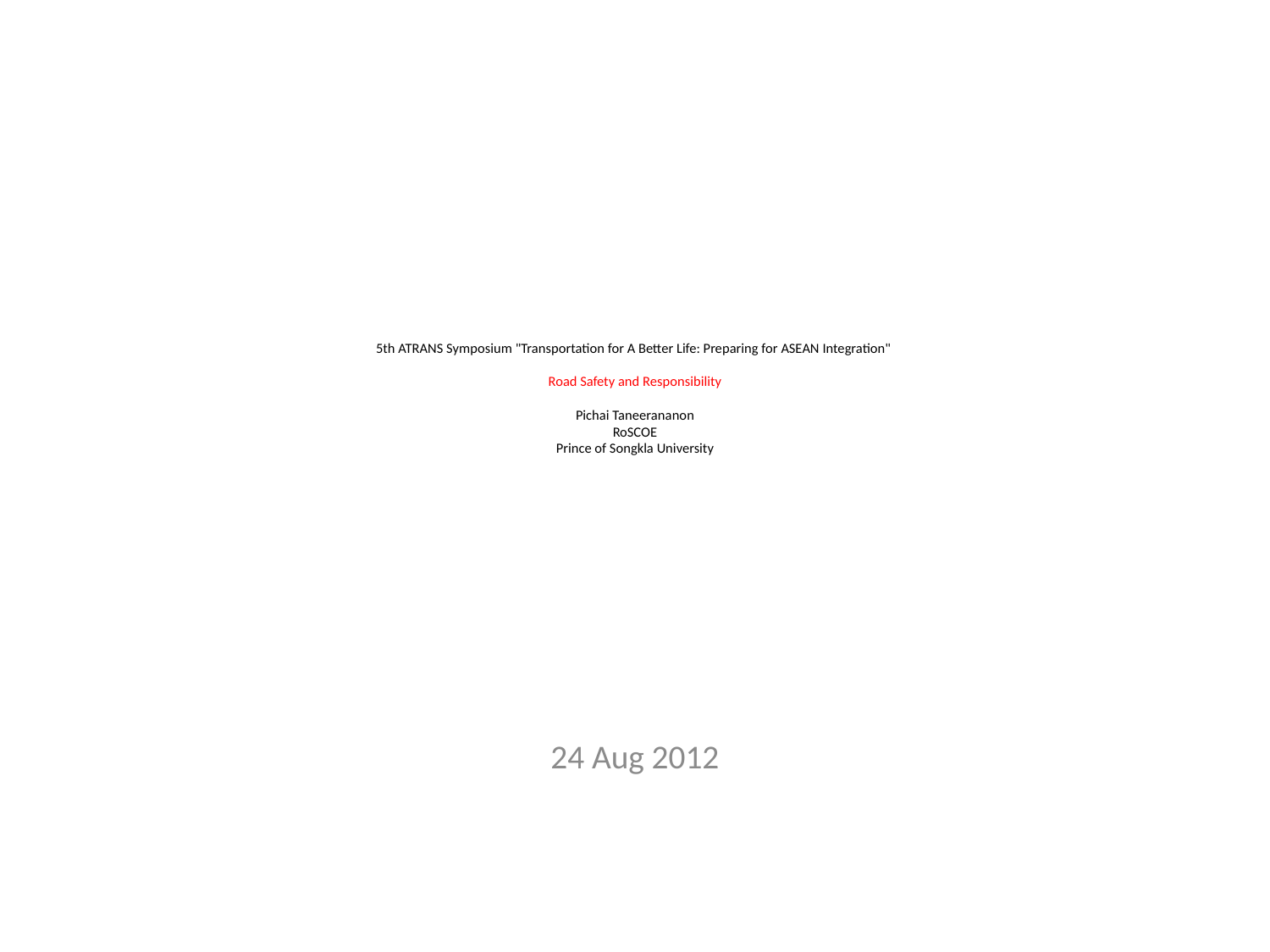

# 5th ATRANS Symposium "Transportation for A Better Life: Preparing for ASEAN Integration" Road Safety and Responsibility Pichai Taneerananon RoSCOE Prince of Songkla University

24 Aug 2012